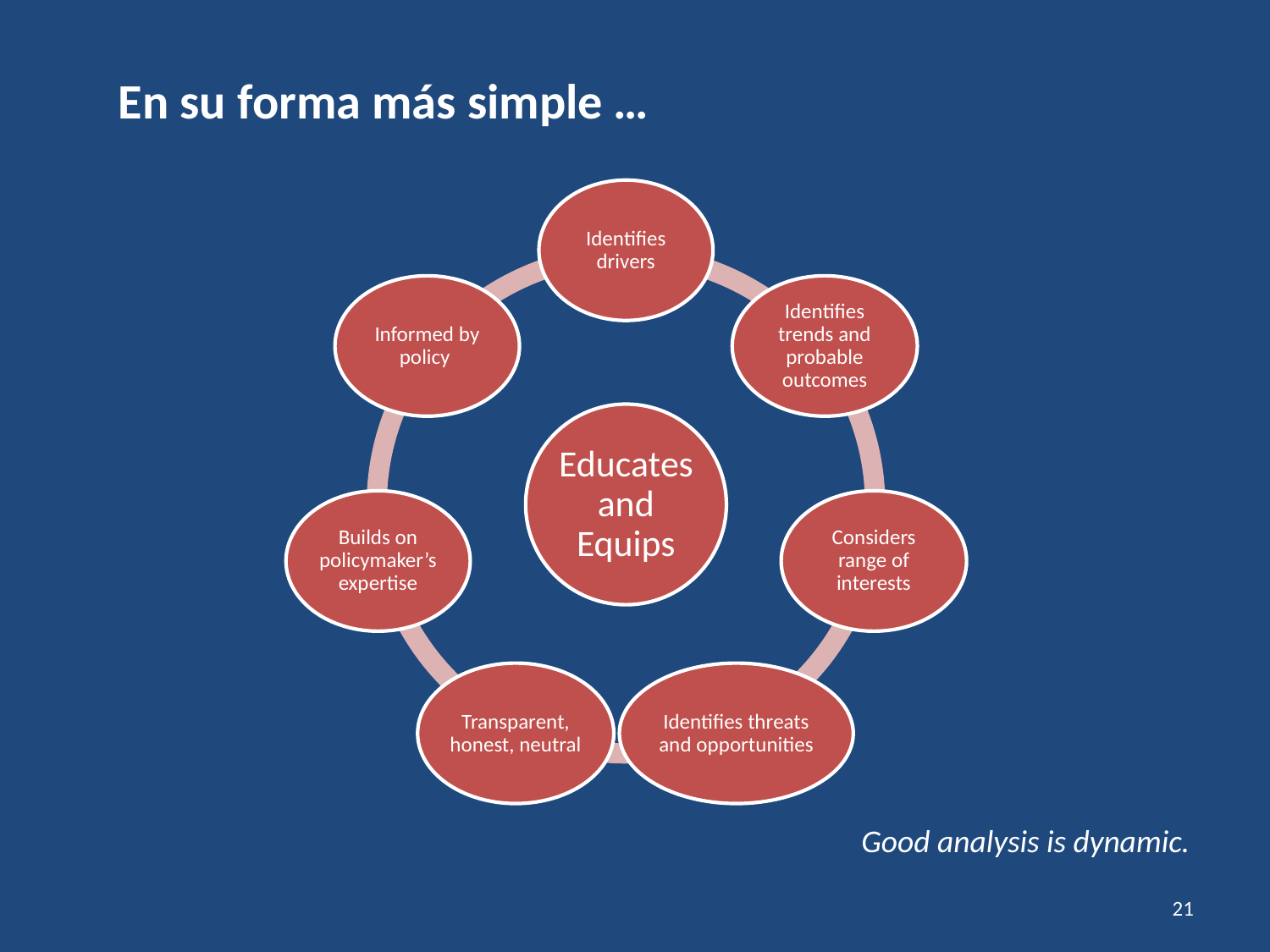

En su forma más simple …
Educates and Equips
Identifies drivers
Identifies trends and probable outcomes
Considers range of interests
Identifies threats and opportunities
Transparent, honest, neutral
Builds on policymaker’s expertise
Informed by policy
Good analysis is dynamic.
21